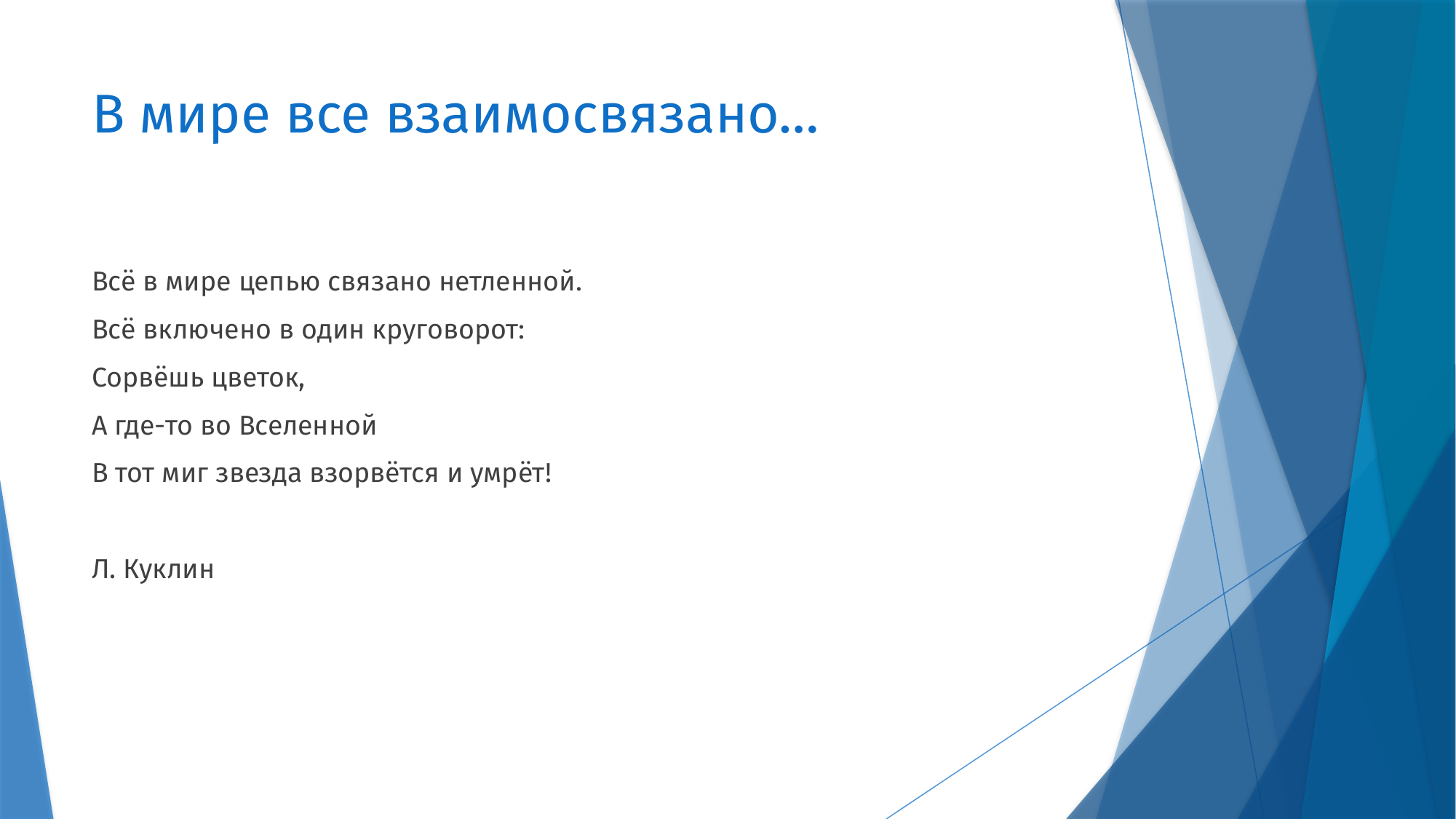

# В мире все взаимосвязано…
Всё в мире цепью связано нетленной.
Всё включено в один круговорот:
Сорвёшь цветок,
А где-то во Вселенной
В тот миг звезда взорвётся и умрёт!

Л. Куклин